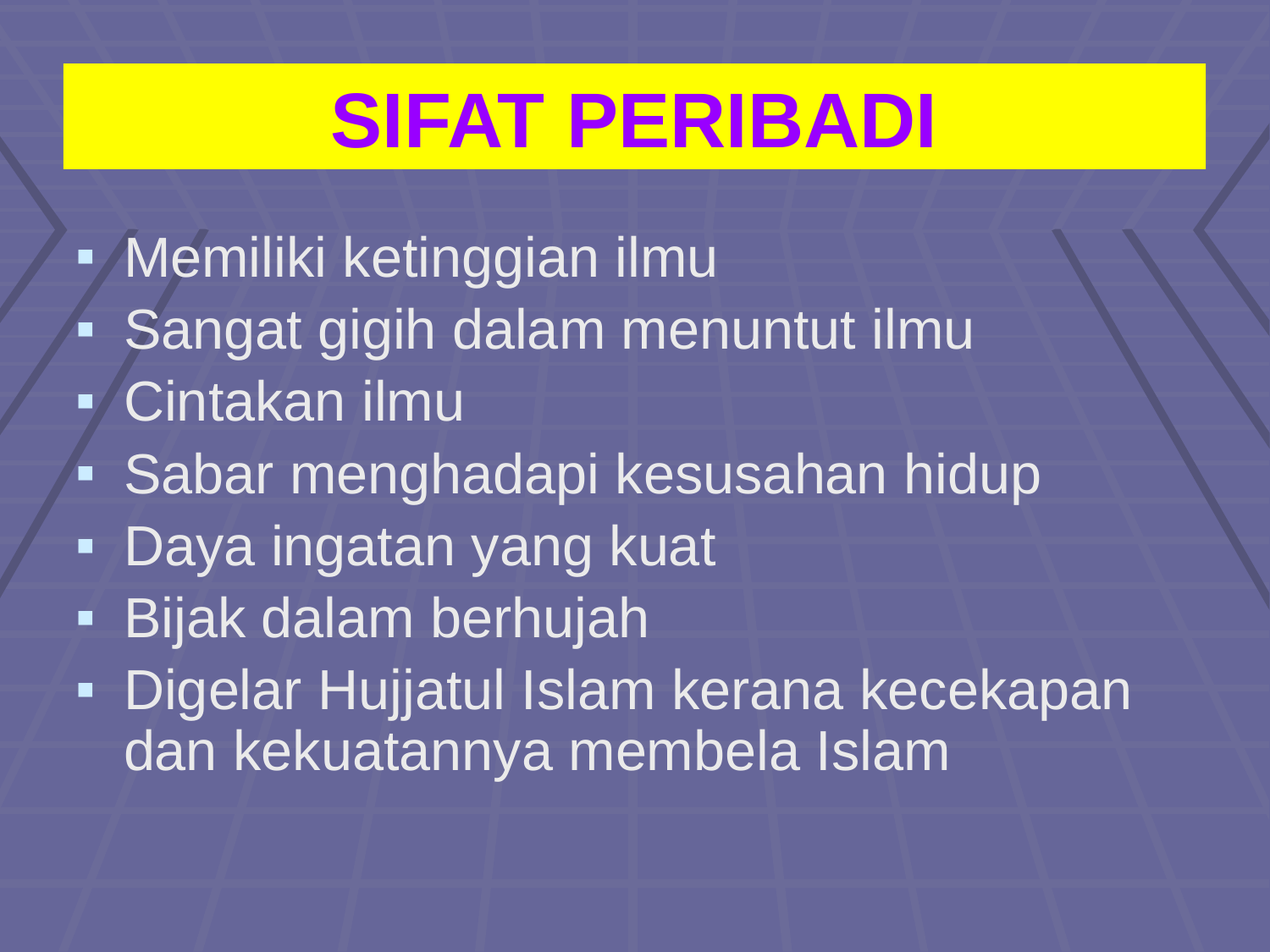

# SIFAT PERIBADI
Memiliki ketinggian ilmu
Sangat gigih dalam menuntut ilmu
Cintakan ilmu
Sabar menghadapi kesusahan hidup
Daya ingatan yang kuat
Bijak dalam berhujah
Digelar Hujjatul Islam kerana kecekapan dan kekuatannya membela Islam